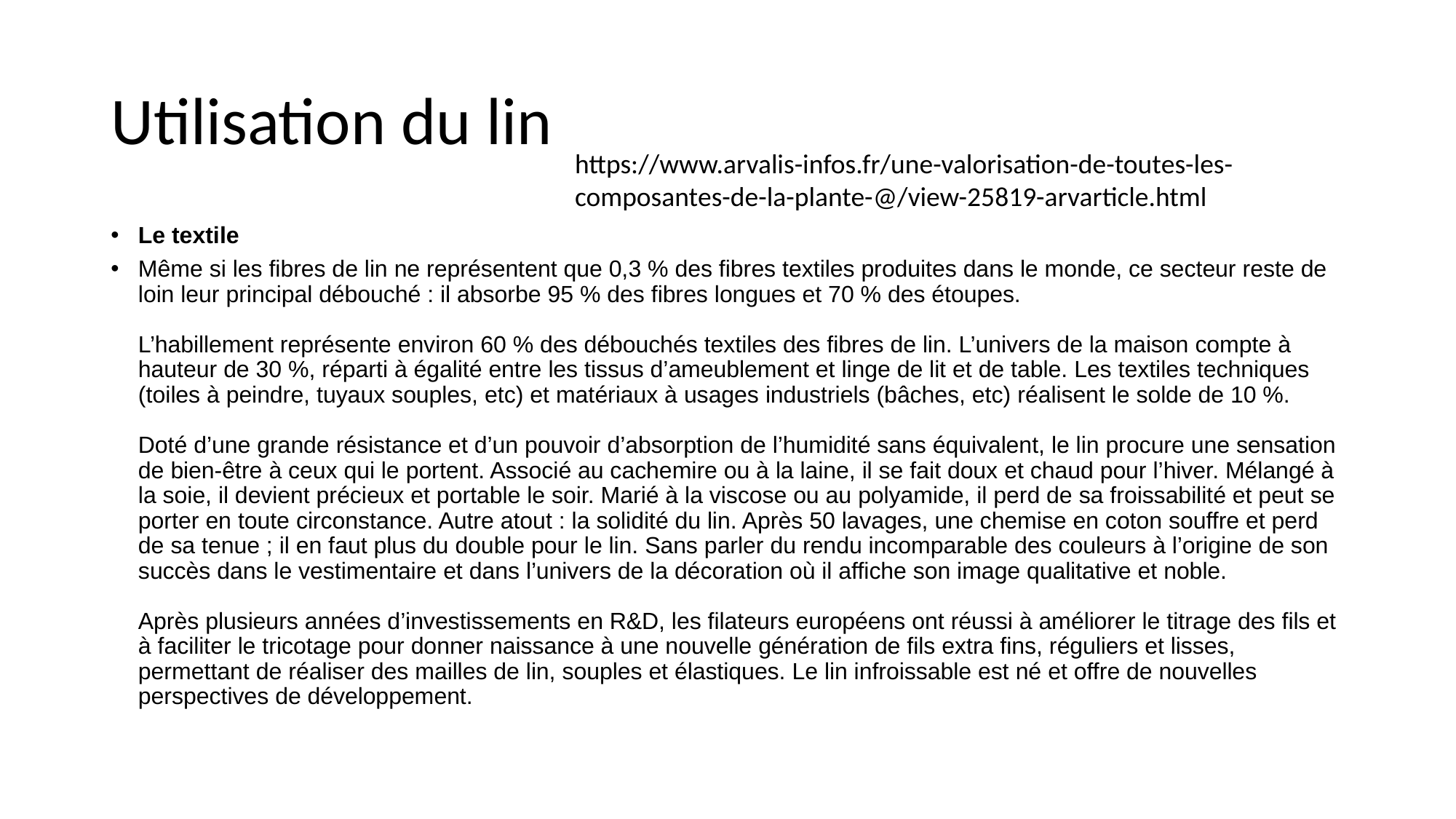

# Utilisation du lin
https://www.arvalis-infos.fr/une-valorisation-de-toutes-les-composantes-de-la-plante-@/view-25819-arvarticle.html
Le textile
Même si les fibres de lin ne représentent que 0,3 % des fibres textiles produites dans le monde, ce secteur reste de loin leur principal débouché : il absorbe 95 % des fibres longues et 70 % des étoupes.
L’habillement représente environ 60 % des débouchés textiles des fibres de lin. L’univers de la maison compte à hauteur de 30 %, réparti à égalité entre les tissus d’ameublement et linge de lit et de table. Les textiles techniques (toiles à peindre, tuyaux souples, etc) et matériaux à usages industriels (bâches, etc) réalisent le solde de 10 %.
Doté d’une grande résistance et d’un pouvoir d’absorption de l’humidité sans équivalent, le lin procure une sensation de bien-être à ceux qui le portent. Associé au cachemire ou à la laine, il se fait doux et chaud pour l’hiver. Mélangé à la soie, il devient précieux et portable le soir. Marié à la viscose ou au polyamide, il perd de sa froissabilité et peut se porter en toute circonstance. Autre atout : la solidité du lin. Après 50 lavages, une chemise en coton souffre et perd de sa tenue ; il en faut plus du double pour le lin. Sans parler du rendu incomparable des couleurs à l’origine de son succès dans le vestimentaire et dans l’univers de la décoration où il affiche son image qualitative et noble.
Après plusieurs années d’investissements en R&D, les filateurs européens ont réussi à améliorer le titrage des fils et à faciliter le tricotage pour donner naissance à une nouvelle génération de fils extra fins, réguliers et lisses, permettant de réaliser des mailles de lin, souples et élastiques. Le lin infroissable est né et offre de nouvelles perspectives de développement.